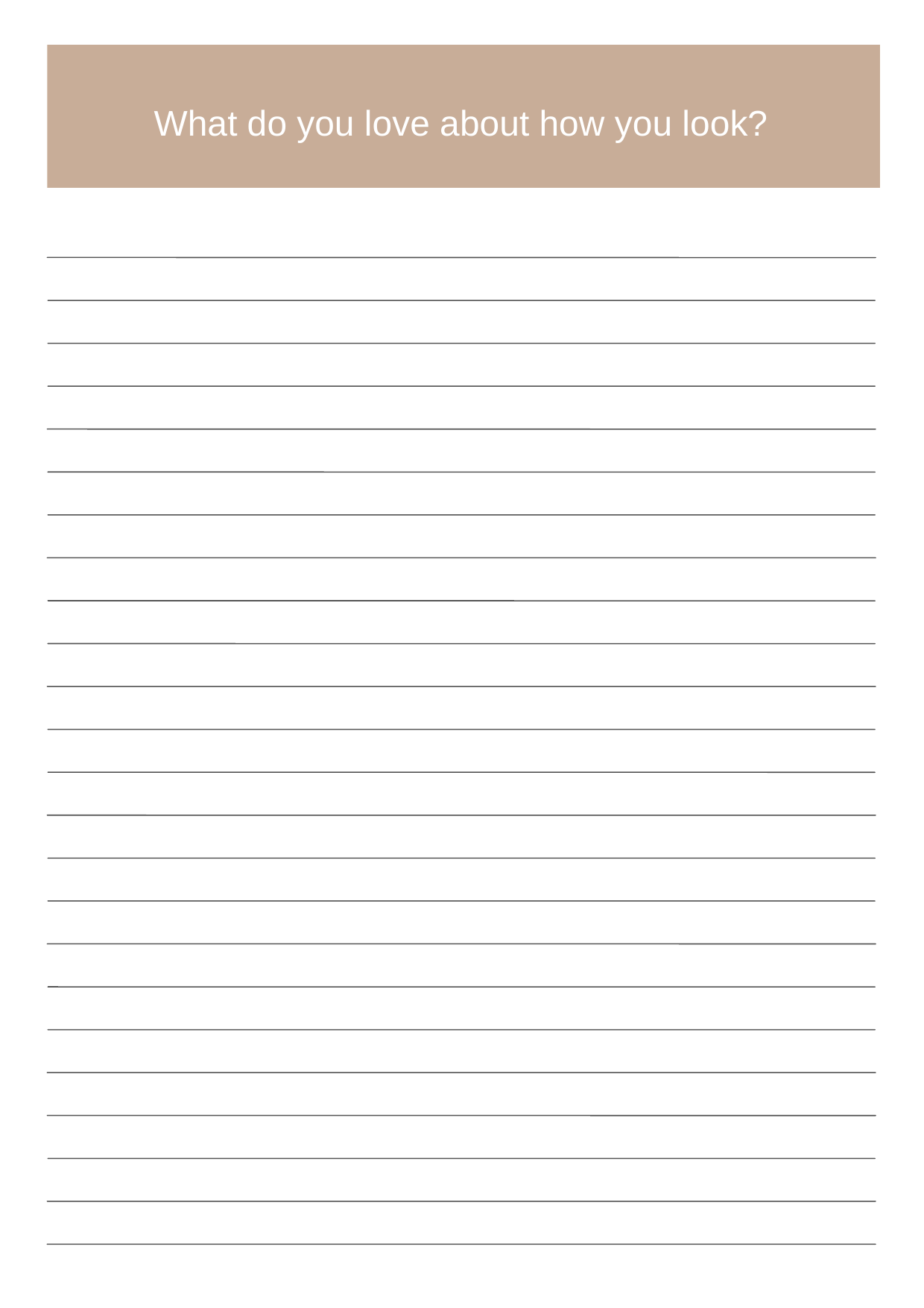

What do you love about how you look?